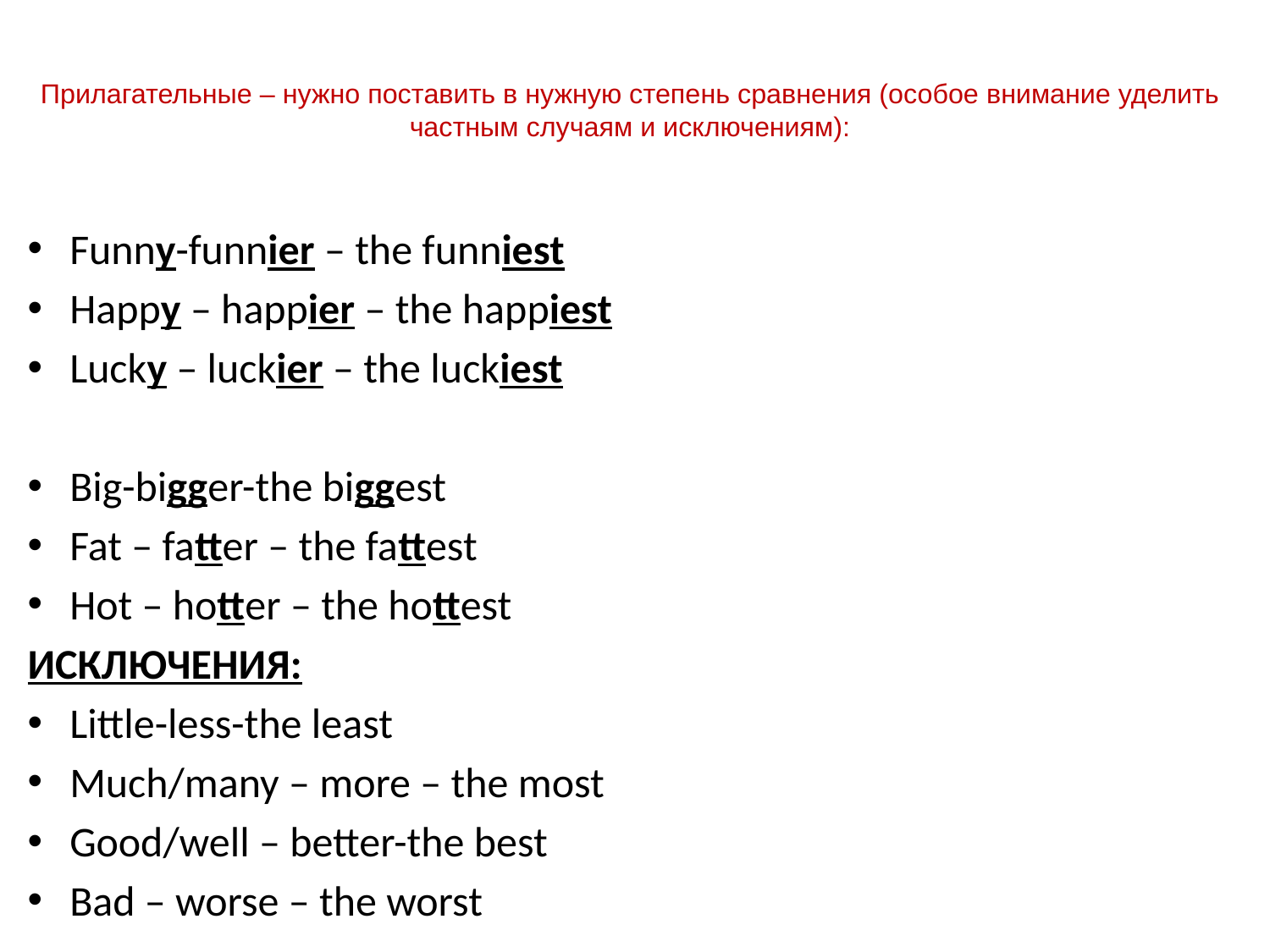

# Прилагательные – нужно поставить в нужную степень сравнения (особое внимание уделить частным случаям и исключениям):
Funny-funnier – the funniest
Happy – happier – the happiest
Lucky – luckier – the luckiest

Big-bigger-the biggest
Fat – fatter – the fattest
Hot – hotter – the hottest
ИСКЛЮЧЕНИЯ:
Little-less-the least
Much/many – more – the most
Good/well – better-the best
Bad – worse – the worst